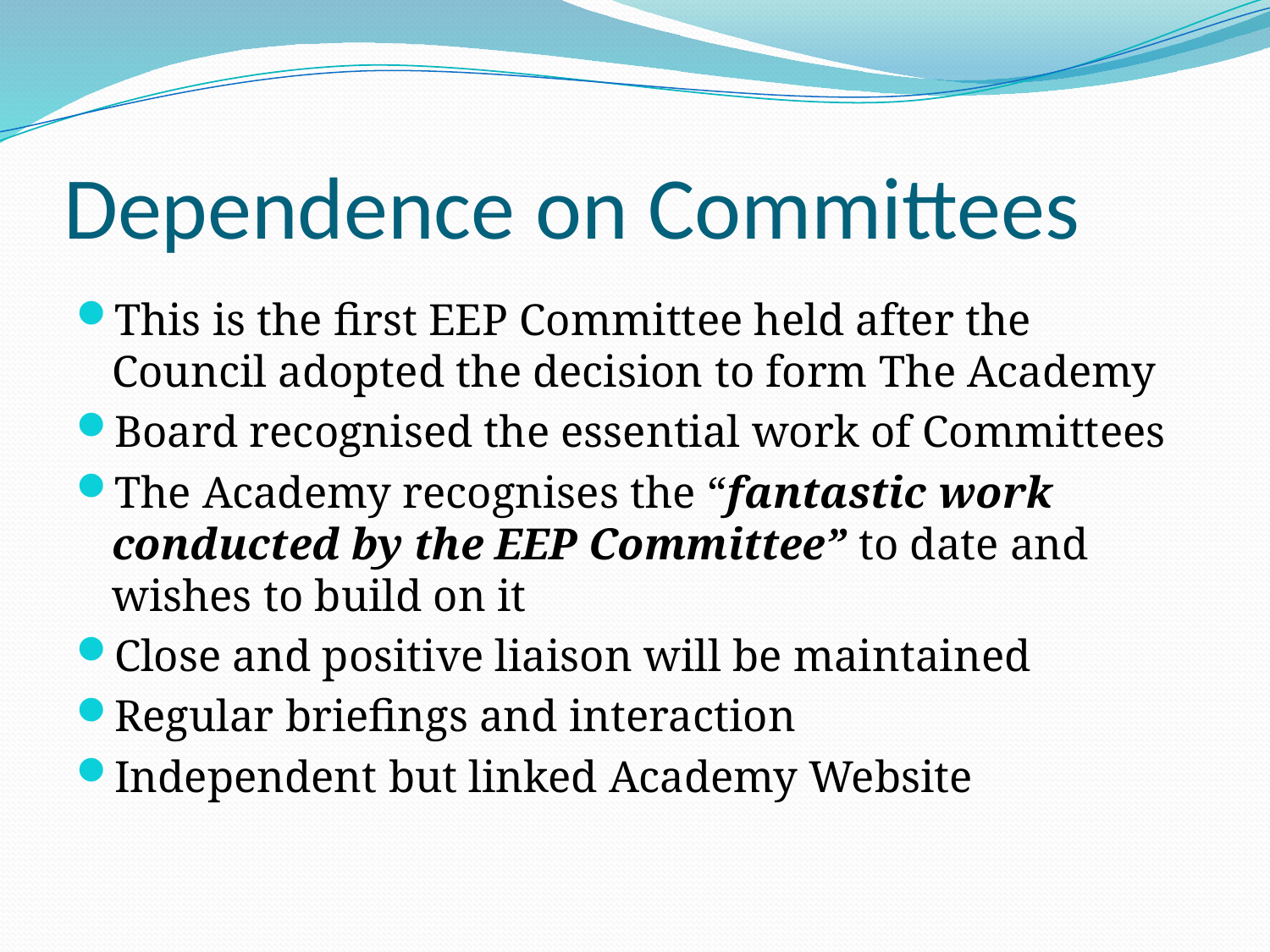

# Dependence on Committees
This is the first EEP Committee held after the Council adopted the decision to form The Academy
Board recognised the essential work of Committees
The Academy recognises the “fantastic work conducted by the EEP Committee” to date and wishes to build on it
Close and positive liaison will be maintained
Regular briefings and interaction
Independent but linked Academy Website